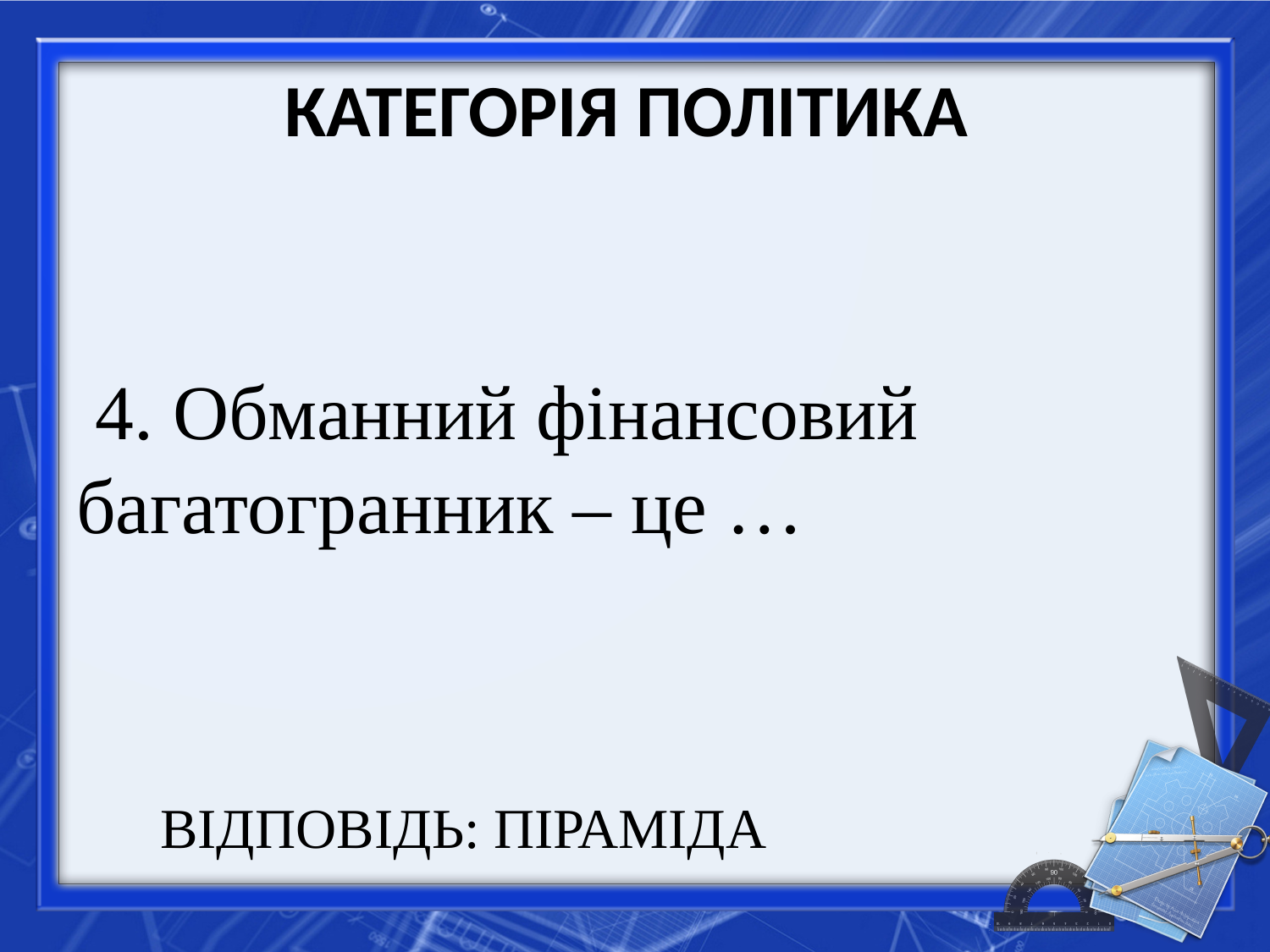

# КАТЕГОРІЯ ПОЛІТИКА
 4. Обманний фінансовий багатогранник – це …
ВІДПОВІДЬ: ПІРАМІДА